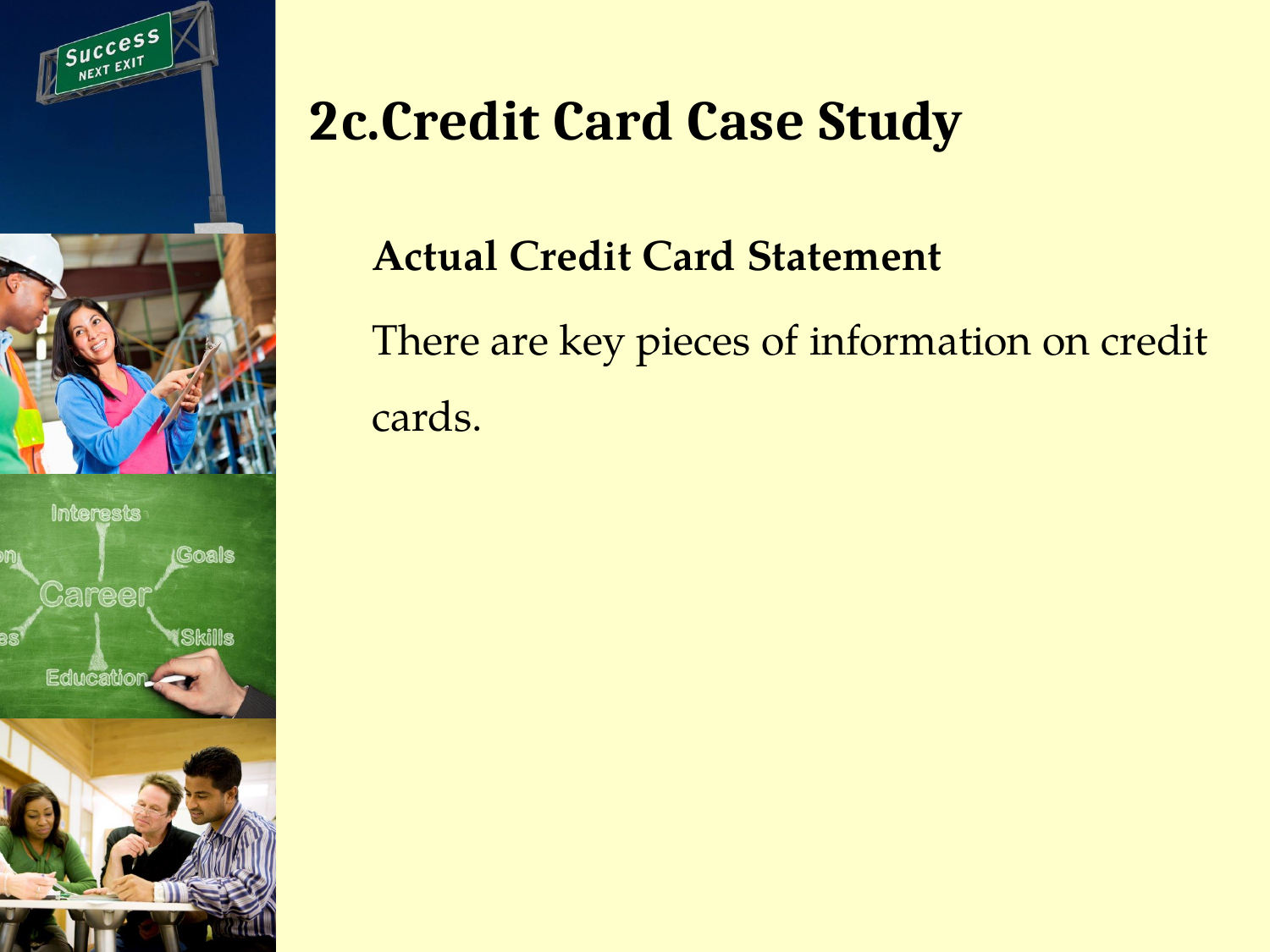

# 2c.Credit Card Case Study
Actual Credit Card Statement
There are key pieces of information on credit cards.